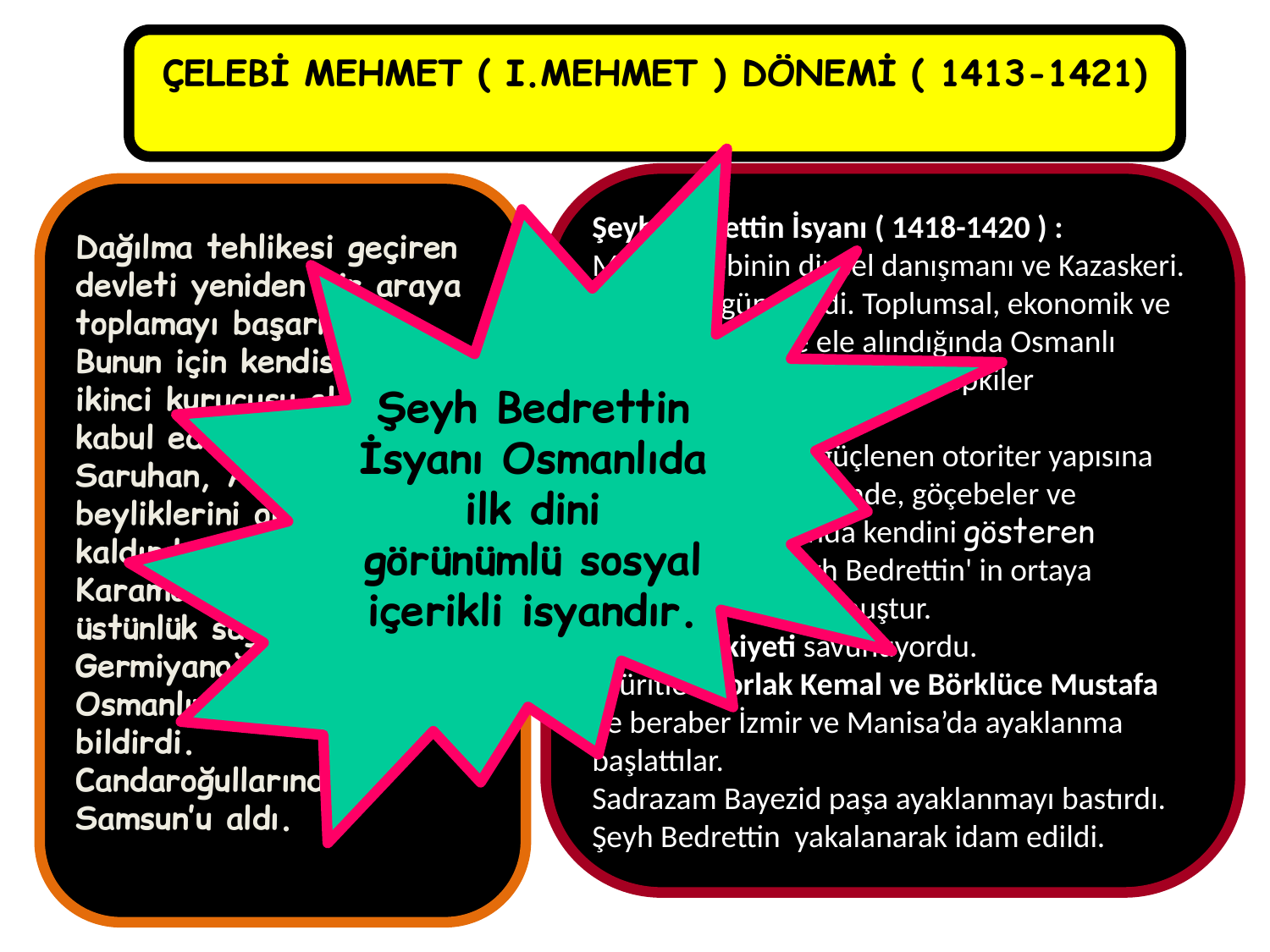

ÇELEBİ MEHMET ( I.MEHMET ) DÖNEMİ ( 1413-1421)

Şeyh Bedrettin İsyanı Osmanlıda ilk dini görünümlü sosyal içerikli isyandır.
Şeyh Bedrettin İsyanı ( 1418-1420 ) :
Musa Çelebinin dinsel danışmanı ve Kazaskeri. İznik'e sürgün edildi. Toplumsal, ekonomik ve siyasal yönleriyle ele alındığında Osmanlı merkezi düzenine duyulan tepkiler gözlemlenir.
Merkezin gittikçe güçlenen otoriter yapısına karşı, sınır eyaletlerinde, göçebeler ve Türkmenler arasında kendini gösteren hoşnutsuzluk, Şeyh Bedrettin' in ortaya atılmasına etken olmuştur.
Ortak mülkiyeti savunuyordu.
Müritleri Torlak Kemal ve Börklüce Mustafa ile beraber İzmir ve Manisa’da ayaklanma başlattılar.
Sadrazam Bayezid paşa ayaklanmayı bastırdı.
Şeyh Bedrettin  yakalanarak idam edildi.
Dağılma tehlikesi geçiren devleti yeniden bir araya toplamayı başarmıştır.
Bunun için kendisi devletin ikinci kurucusu olarak kabul edilir.
Saruhan, Aydın, Menteşe beyliklerini ortadan kaldırdı
Karamanoğullarına karşı üstünlük sağladı.
Germiyanoğulları Osmanlıya bağlılıklarını bildirdi.
Candaroğullarından Samsun’u aldı.